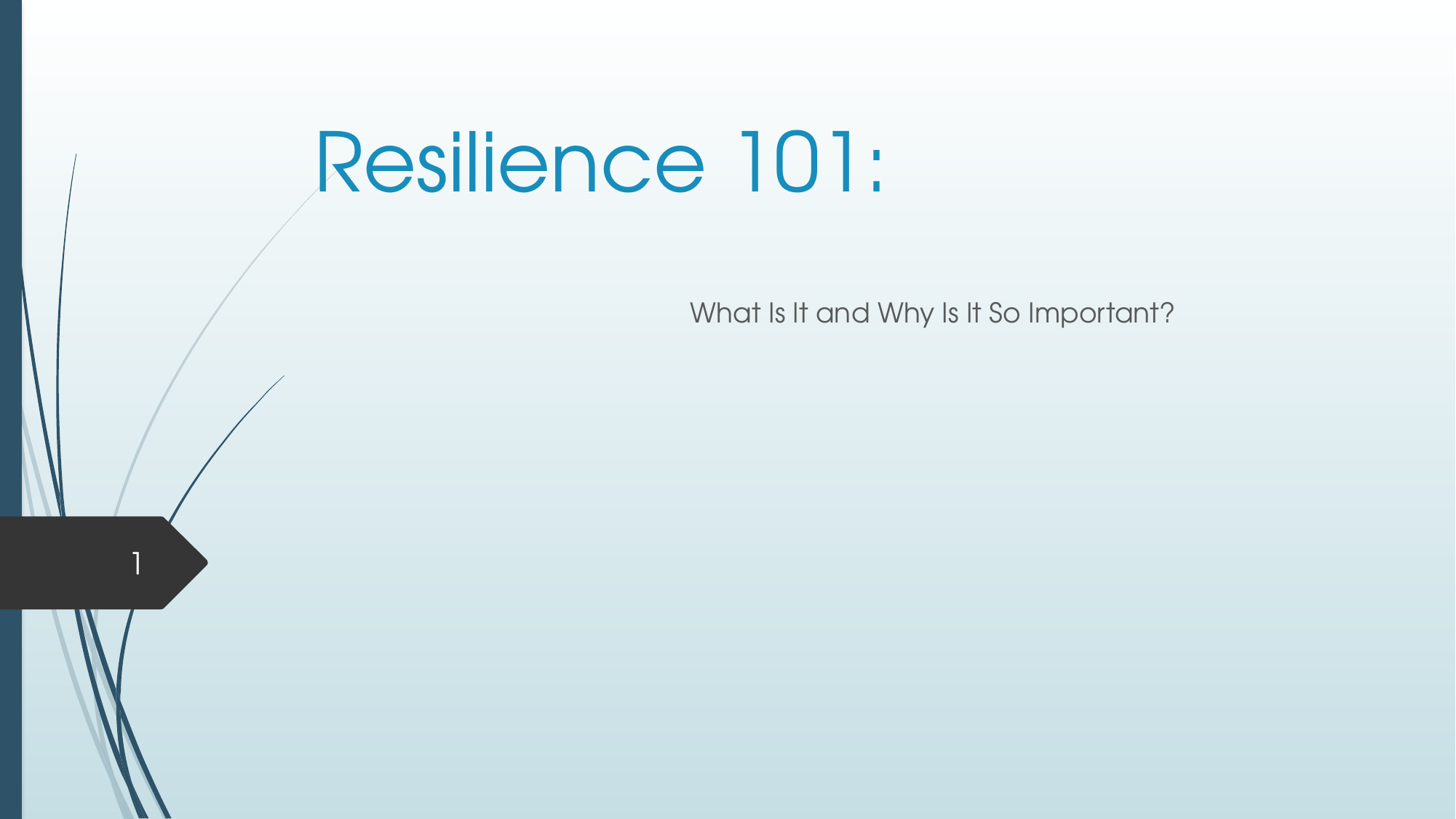

# Resilience 101:
What Is It and Why Is It So Important?
1